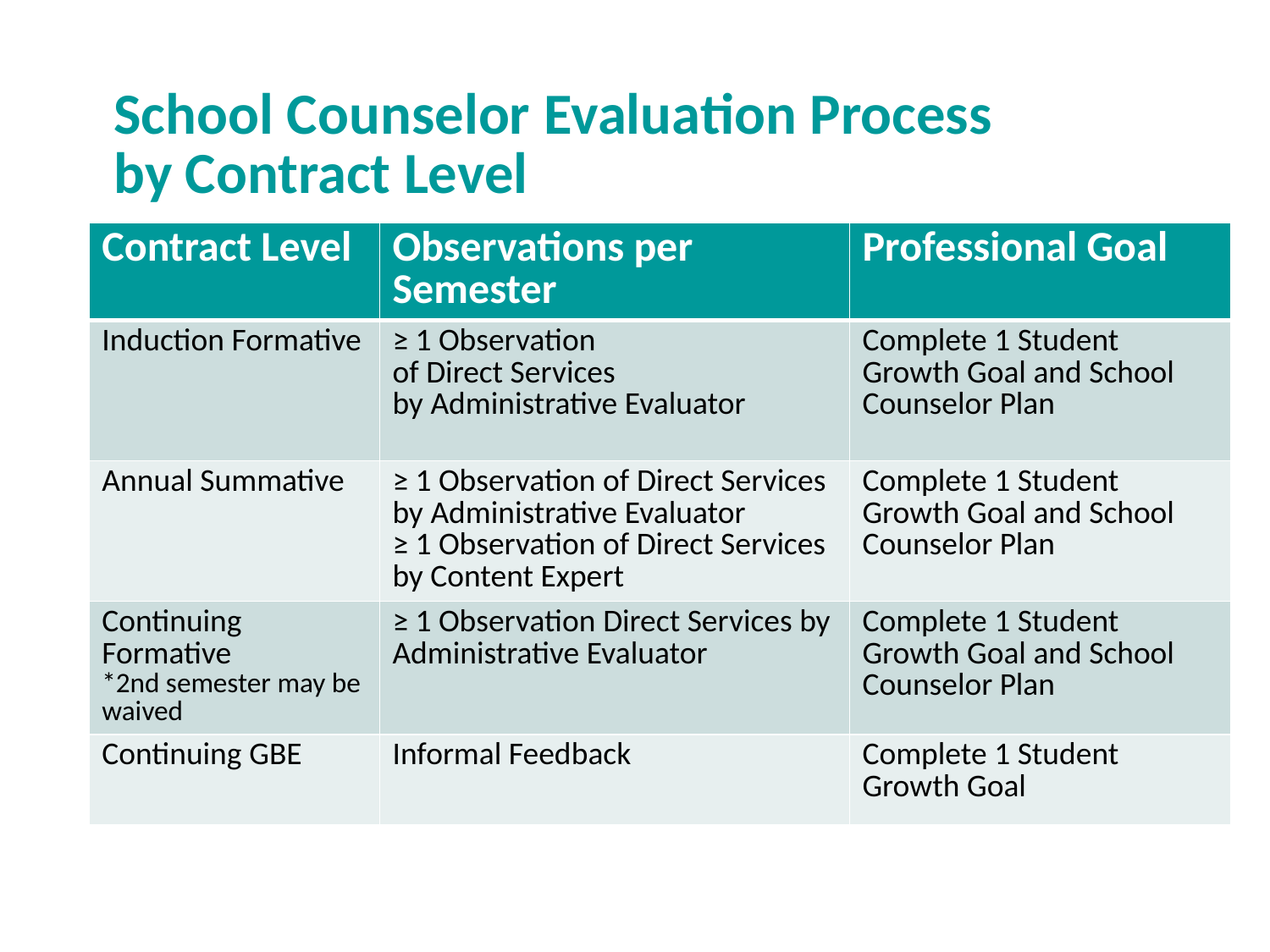

# School Counselor Evaluation Process by Contract Level
| Contract Level | Observations per Semester | Professional Goal |
| --- | --- | --- |
| Induction Formative | ≥ 1 Observation of Direct Services   by Administrative Evaluator | Complete 1 Student Growth Goal and School Counselor Plan |
| Annual Summative | ≥ 1 Observation of Direct Services by Administrative Evaluator ≥ 1 Observation of Direct Services by Content Expert | Complete 1 Student Growth Goal and School Counselor Plan |
| Continuing Formative \*2nd semester may be waived | ≥ 1 Observation Direct Services by Administrative Evaluator | Complete 1 Student Growth Goal and School Counselor Plan |
| Continuing GBE | Informal Feedback | Complete 1 Student Growth Goal |